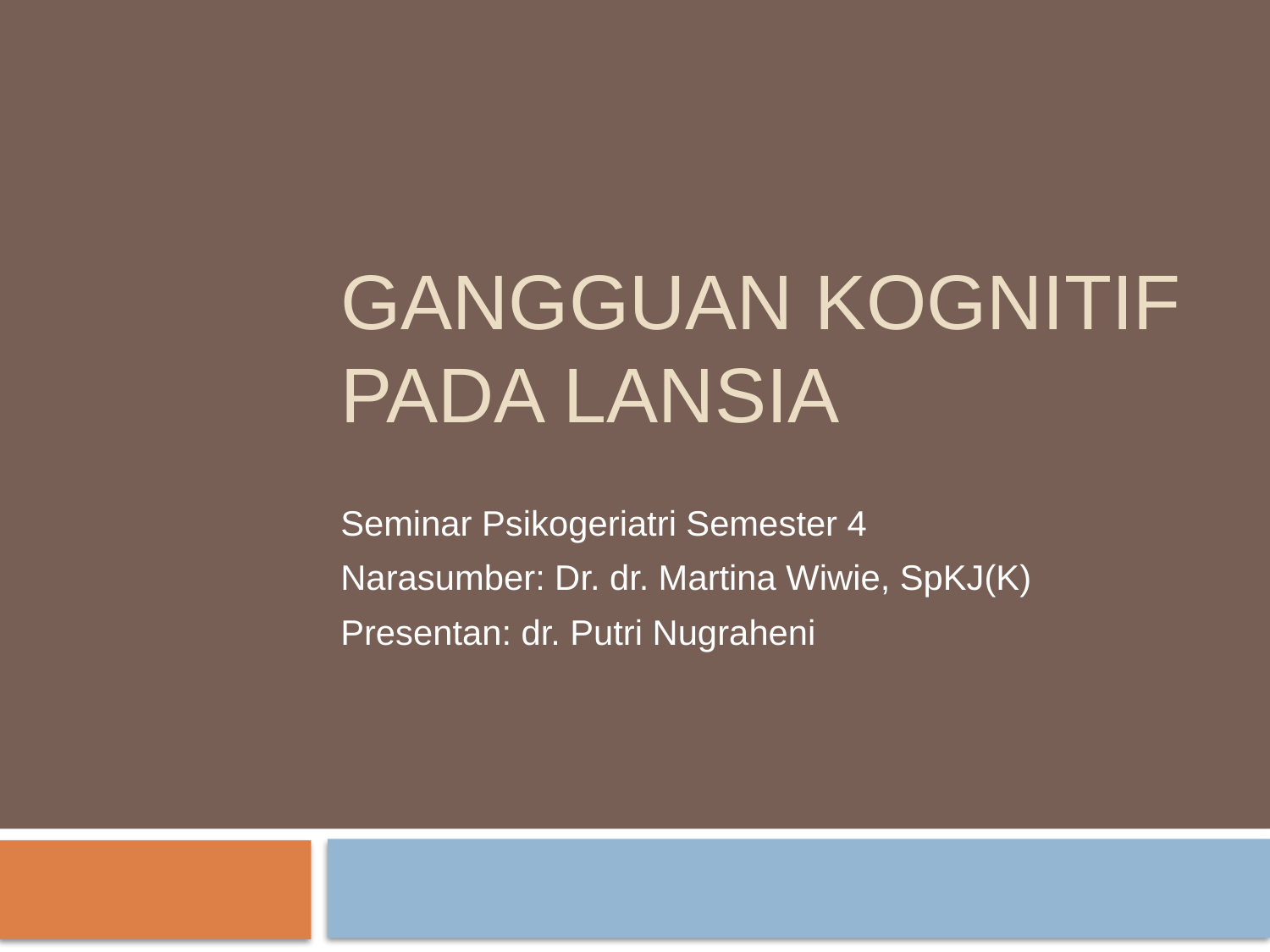

# Gangguan Kognitif Pada Lansia
Seminar Psikogeriatri Semester 4
Narasumber: Dr. dr. Martina Wiwie, SpKJ(K)
Presentan: dr. Putri Nugraheni